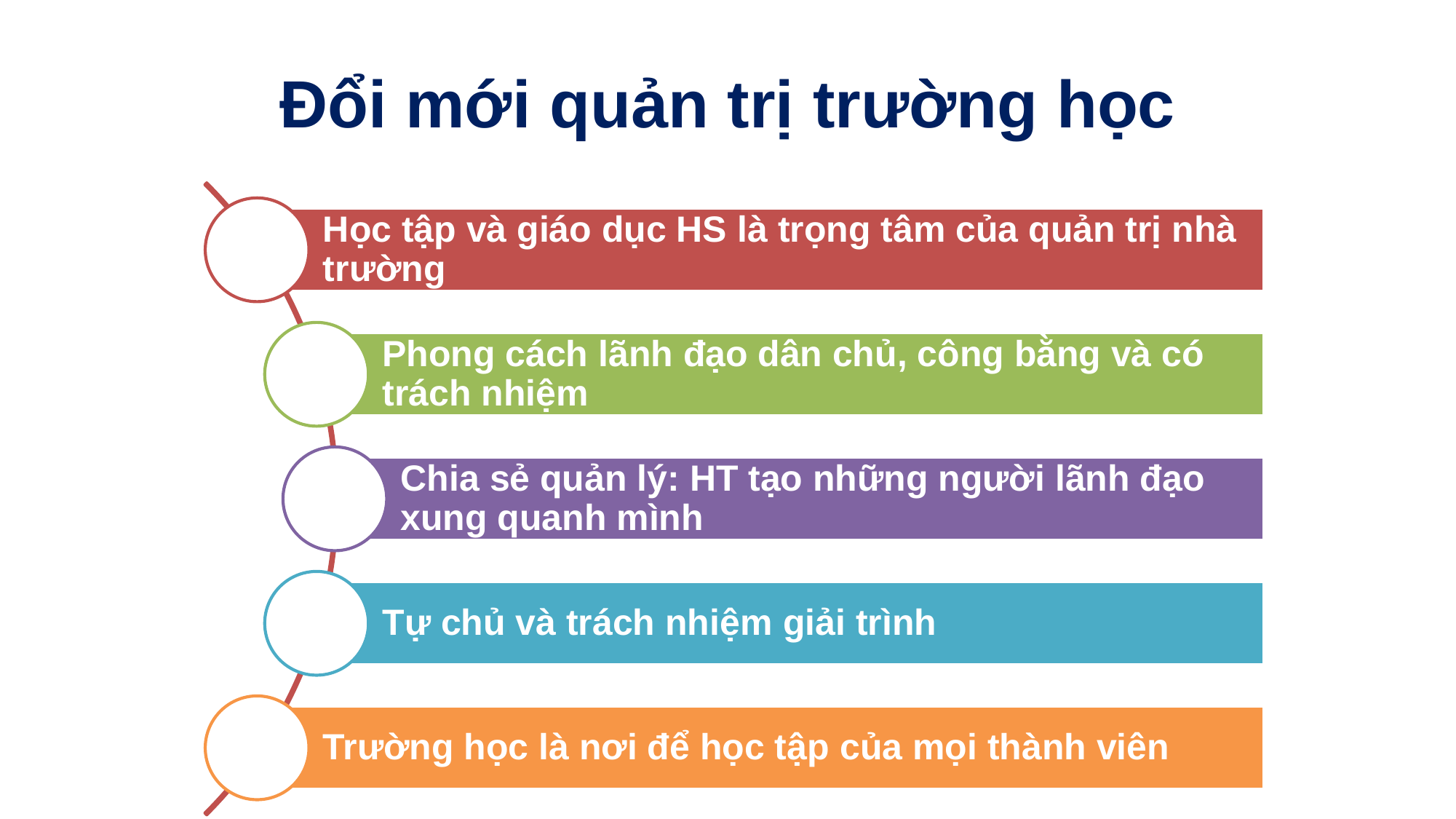

# Đổi mới quản trị trường học
Học tập và giáo dục HS là trọng tâm của quản trị nhà trường
Phong cách lãnh đạo dân chủ, công bằng và có trách nhiệm
Chia sẻ quản lý: HT tạo những người lãnh đạo xung quanh mình
Tự chủ và trách nhiệm giải trình
Trường học là nơi để học tập của mọi thành viên